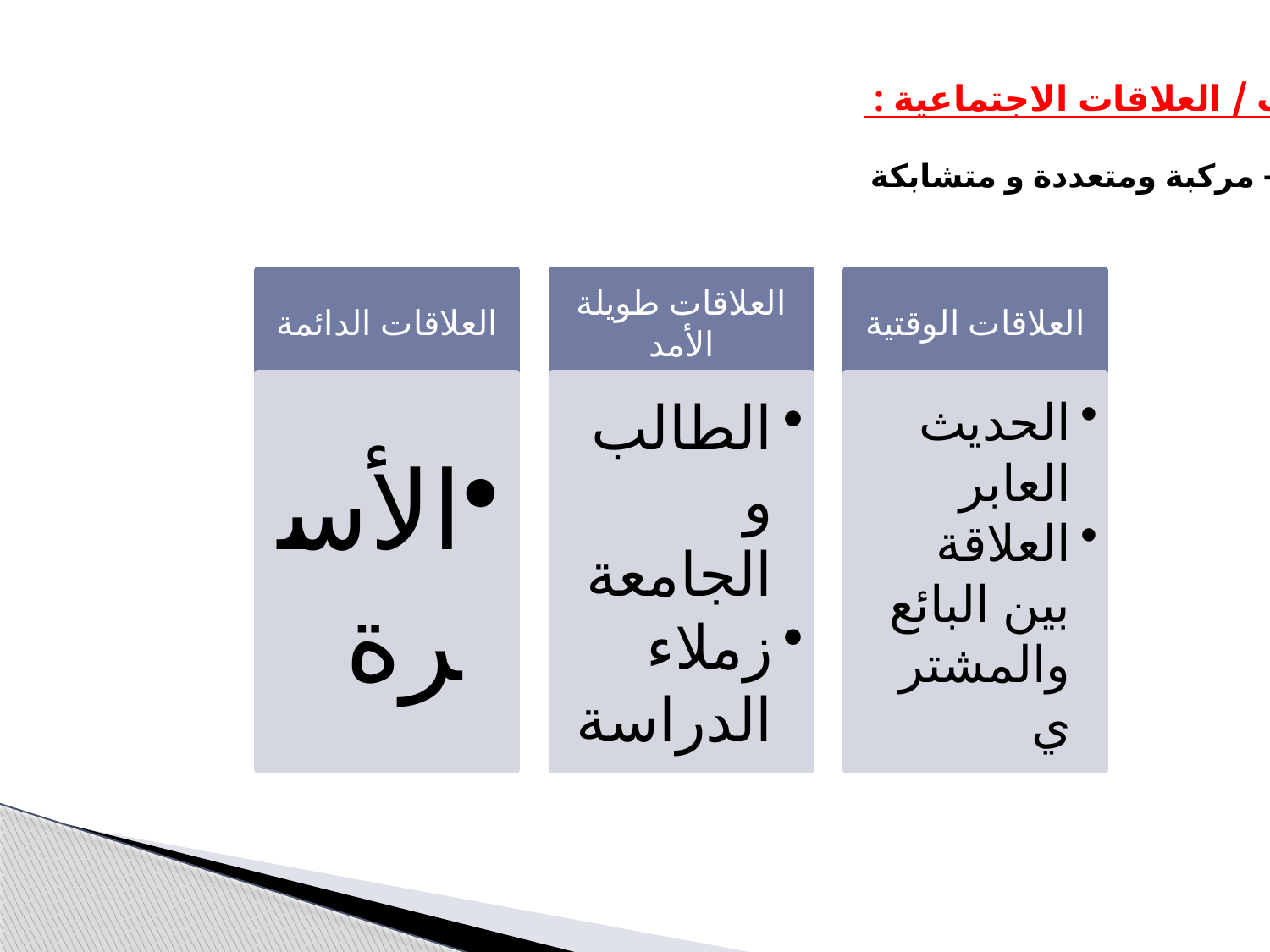

ب / العلاقات الاجتماعية :

1- مركبة ومتعددة و متشابكة

الطالب و الجامعة
الحديث العابر